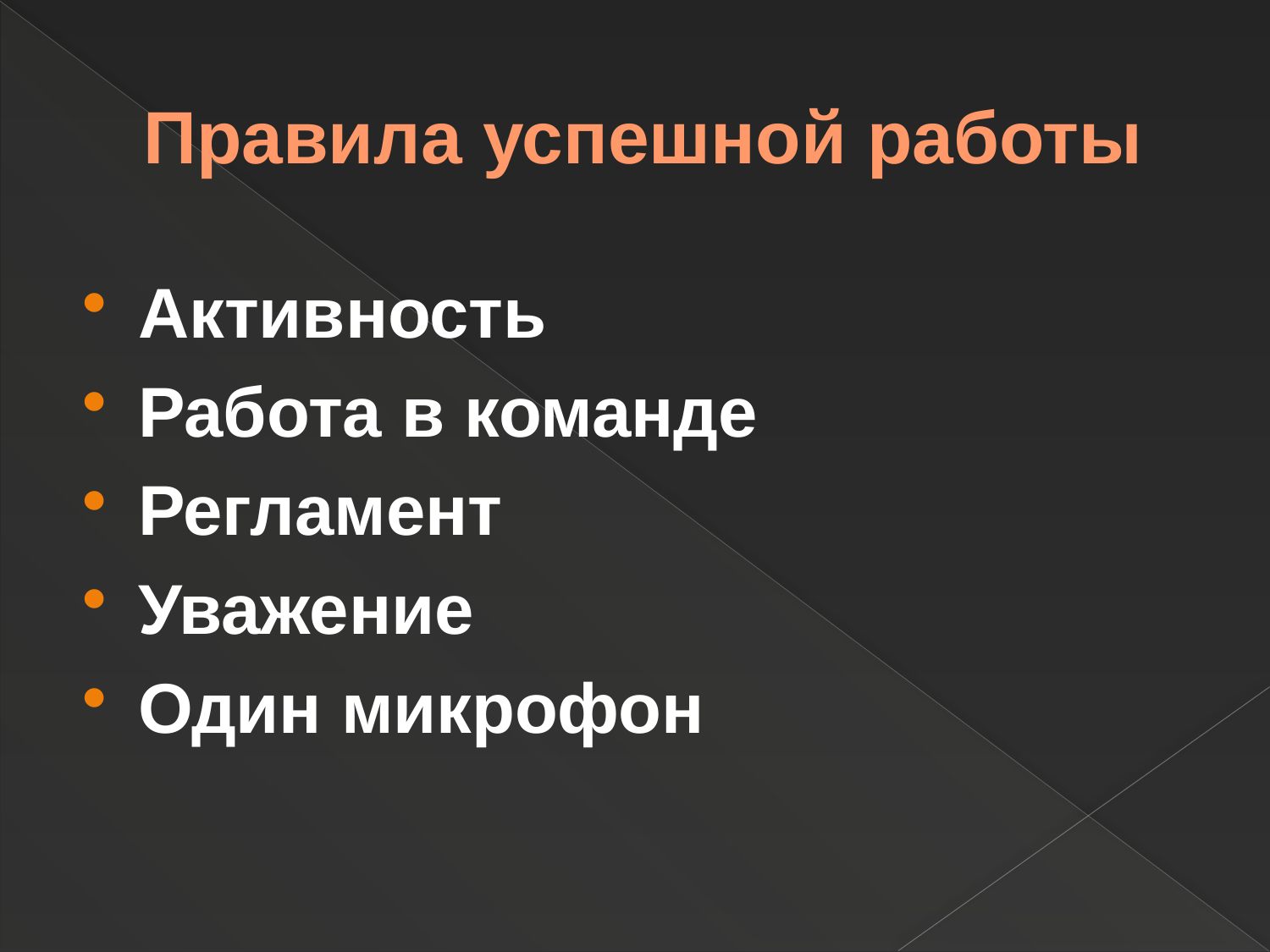

# Правила успешной работы
Активность
Работа в команде
Регламент
Уважение
Один микрофон